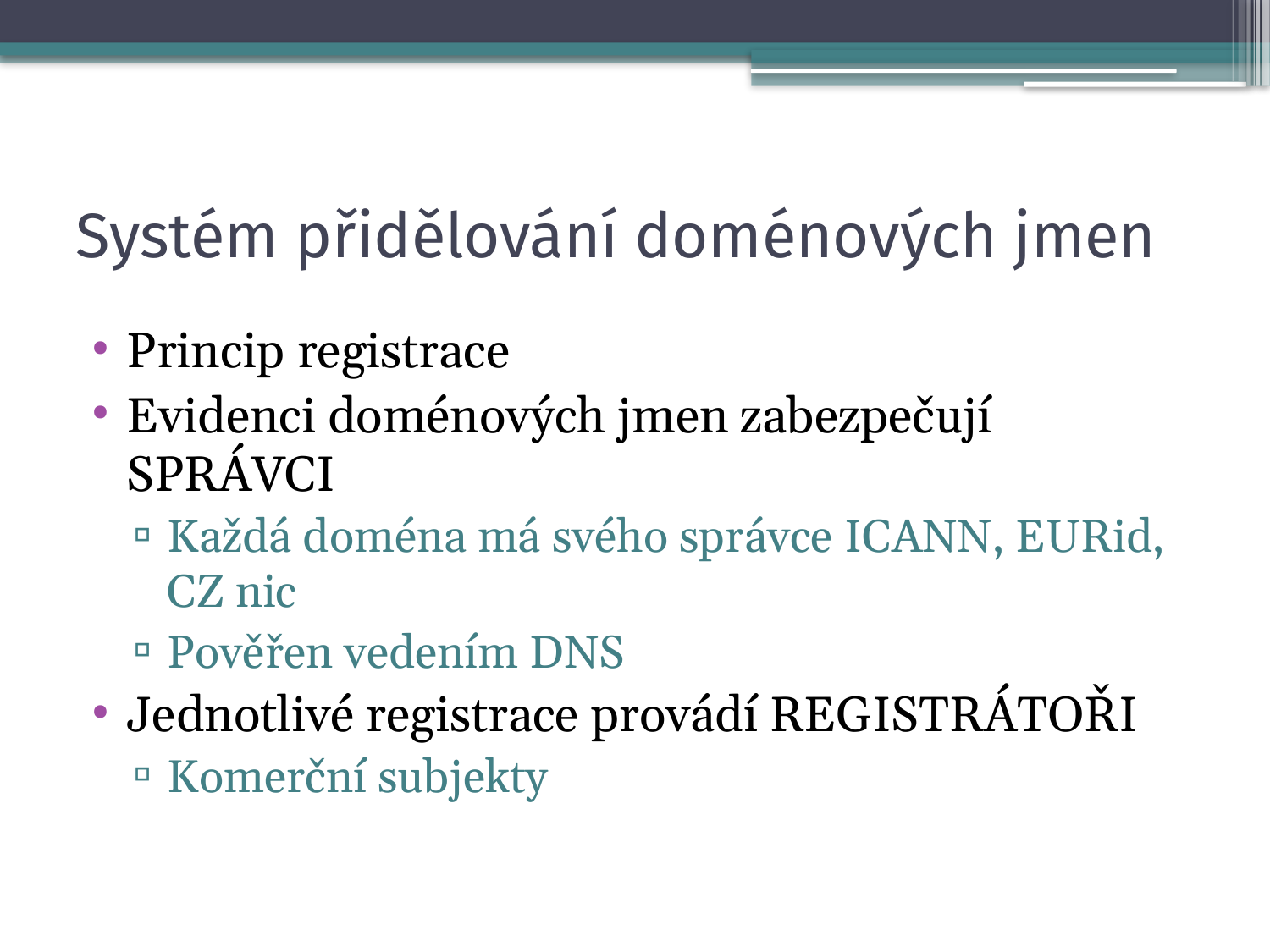

# Systém přidělování doménových jmen
Princip registrace
Evidenci doménových jmen zabezpečují SPRÁVCI
Každá doména má svého správce ICANN, EURid, CZ nic
Pověřen vedením DNS
Jednotlivé registrace provádí REGISTRÁTOŘI
Komerční subjekty